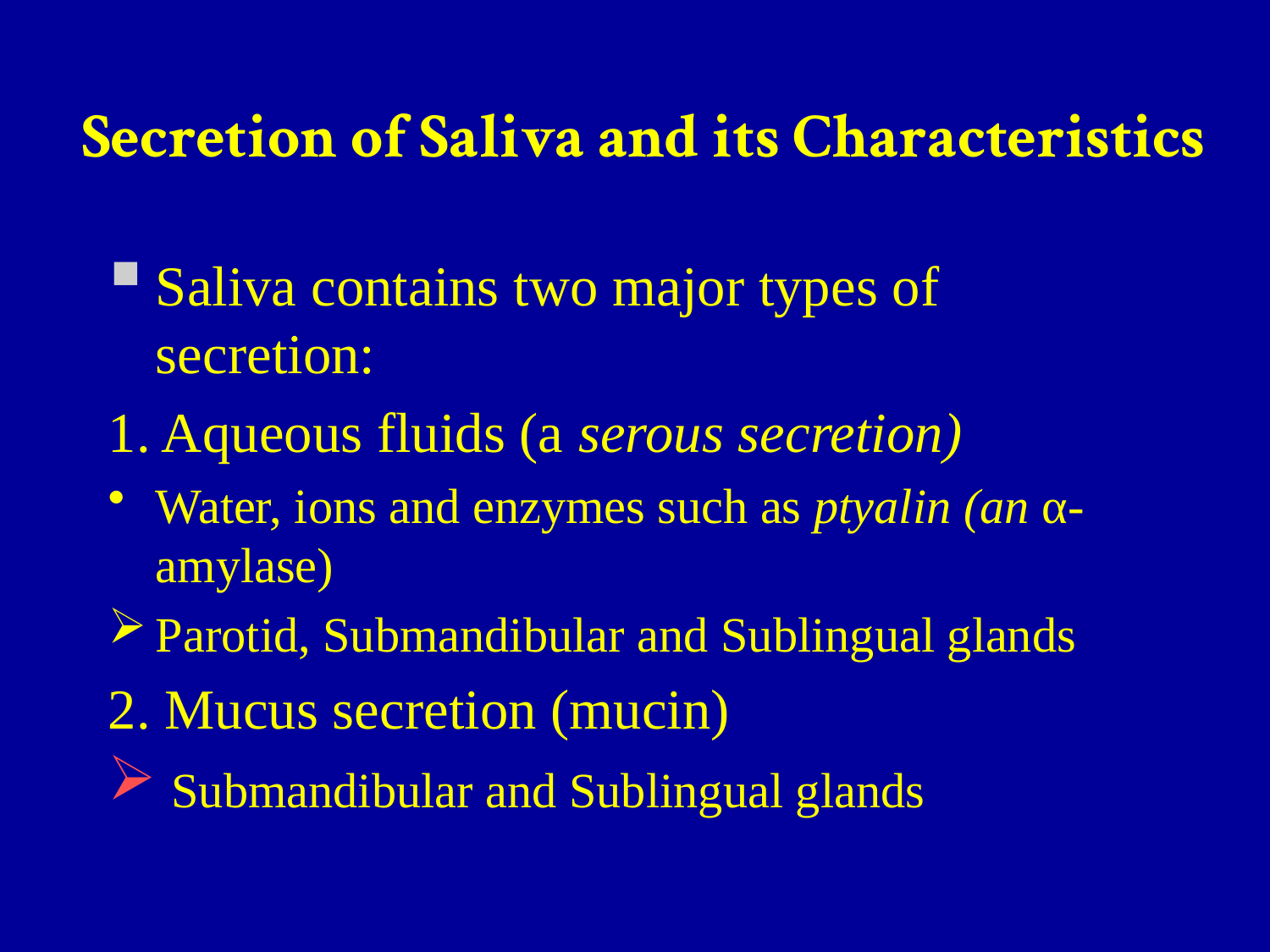

# Secretion of Saliva and its Characteristics
Saliva contains two major types of secretion:
1. Aqueous fluids (a serous secretion)
Water, ions and enzymes such as ptyalin (an α-amylase)
Parotid, Submandibular and Sublingual glands
2. Mucus secretion (mucin)
 Submandibular and Sublingual glands